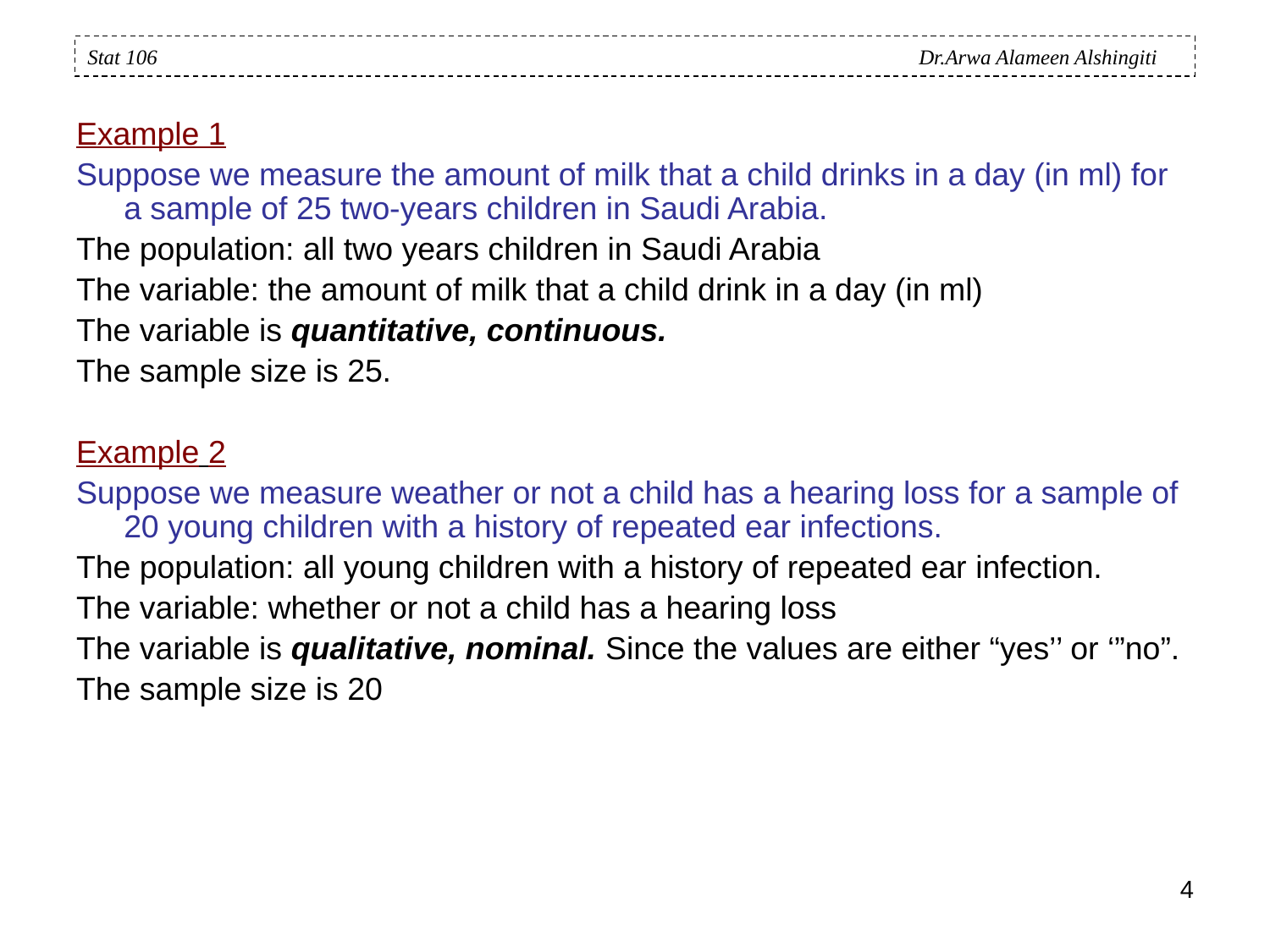

Example 1
Suppose we measure the amount of milk that a child drinks in a day (in ml) for a sample of 25 two-years children in Saudi Arabia.
The population: all two years children in Saudi Arabia
The variable: the amount of milk that a child drink in a day (in ml)
The variable is quantitative, continuous.
The sample size is 25.

Example 2
Suppose we measure weather or not a child has a hearing loss for a sample of 20 young children with a history of repeated ear infections.
The population: all young children with a history of repeated ear infection.
The variable: whether or not a child has a hearing loss
The variable is qualitative, nominal. Since the values are either “yes’’ or ‘”no”.
The sample size is 20

Stat 106                                                                                                                                                Dr.Arwa Alameen Alshingiti
4